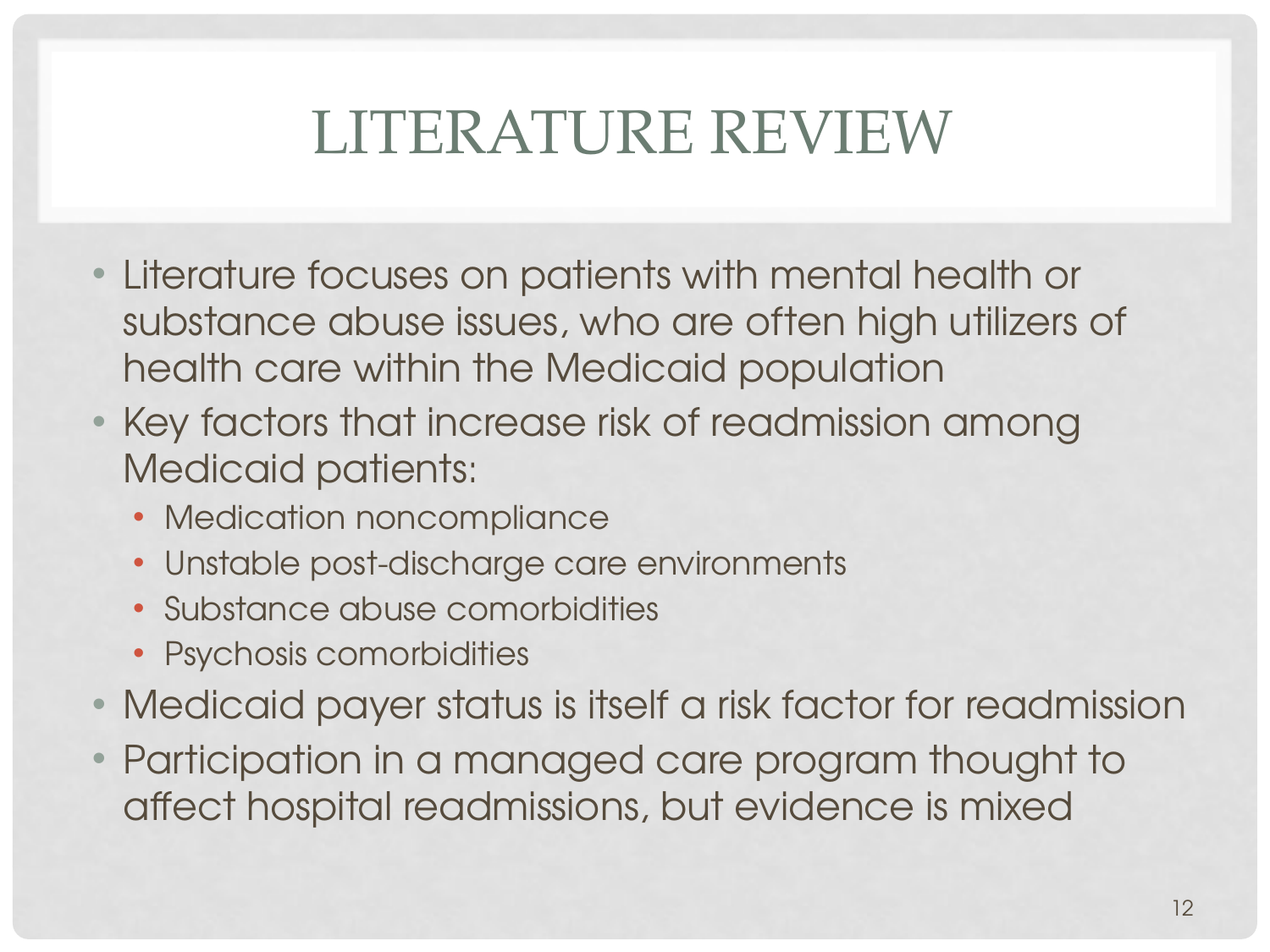

# Literature review
Literature focuses on patients with mental health or substance abuse issues, who are often high utilizers of health care within the Medicaid population
Key factors that increase risk of readmission among Medicaid patients:
Medication noncompliance
Unstable post-discharge care environments
Substance abuse comorbidities
Psychosis comorbidities
Medicaid payer status is itself a risk factor for readmission
Participation in a managed care program thought to affect hospital readmissions, but evidence is mixed
12